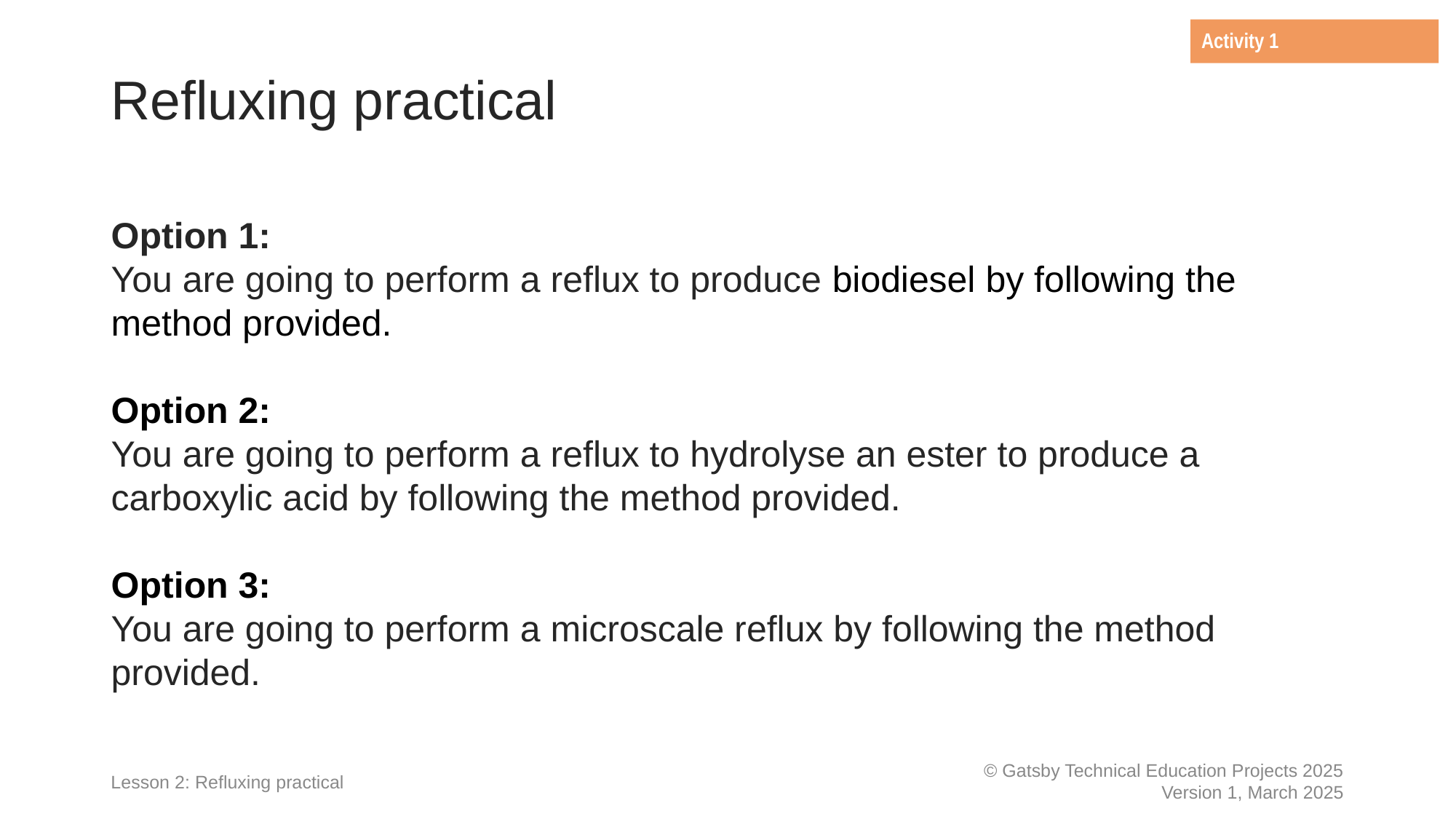

Activity 1

# Refluxing practical
Option 1:
You are going to perform a reflux to produce biodiesel by following the method provided.
Option 2:
You are going to perform a reflux to hydrolyse an ester to produce a carboxylic acid by following the method provided.
Option 3:
You are going to perform a microscale reflux by following the method provided.
Lesson 2: Refluxing practical